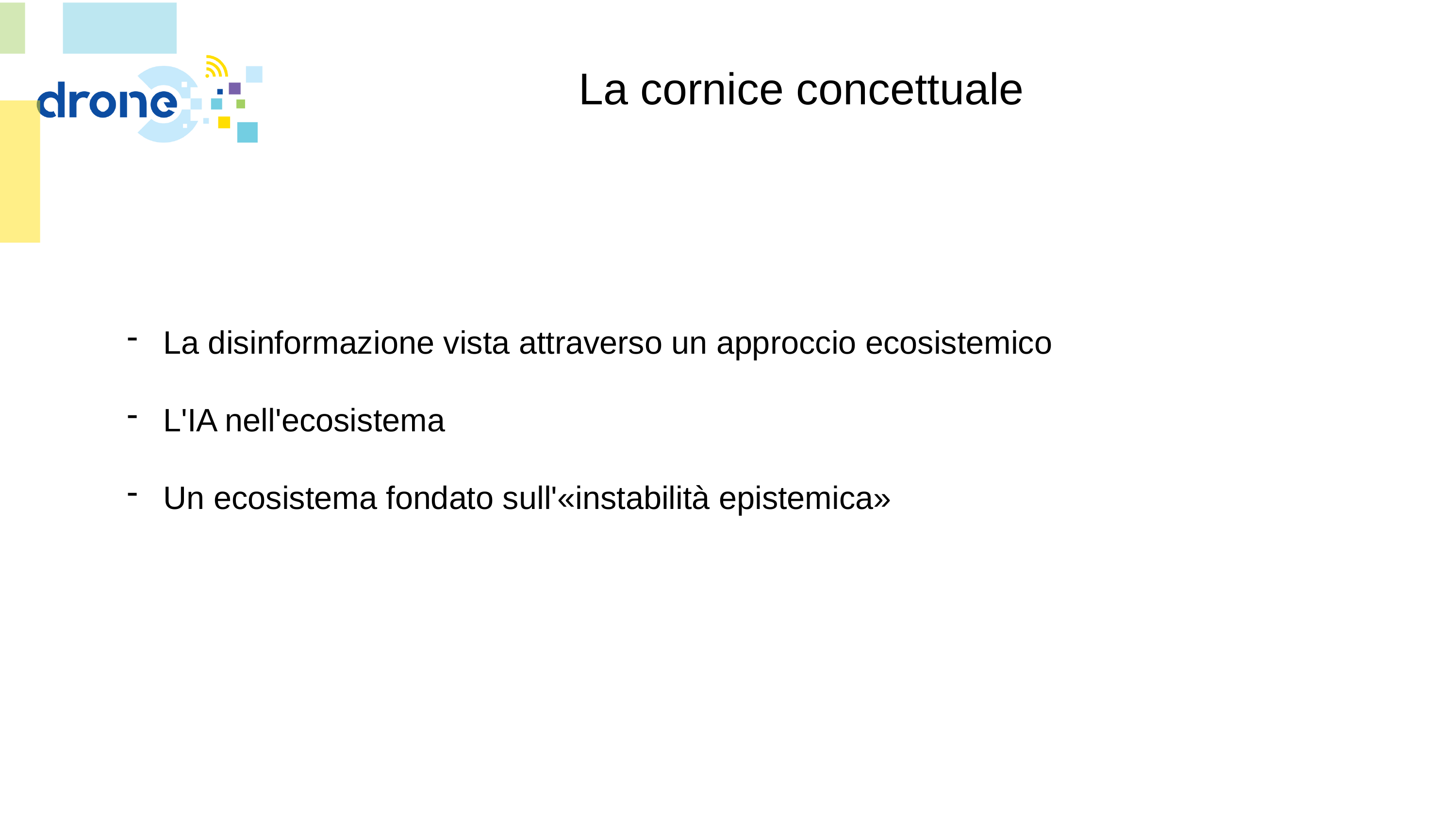

# La cornice concettuale

La disinformazione vista attraverso un approccio ecosistemico

L'IA nell'ecosistema

Un ecosistema fondato sull'«instabilità epistemica»